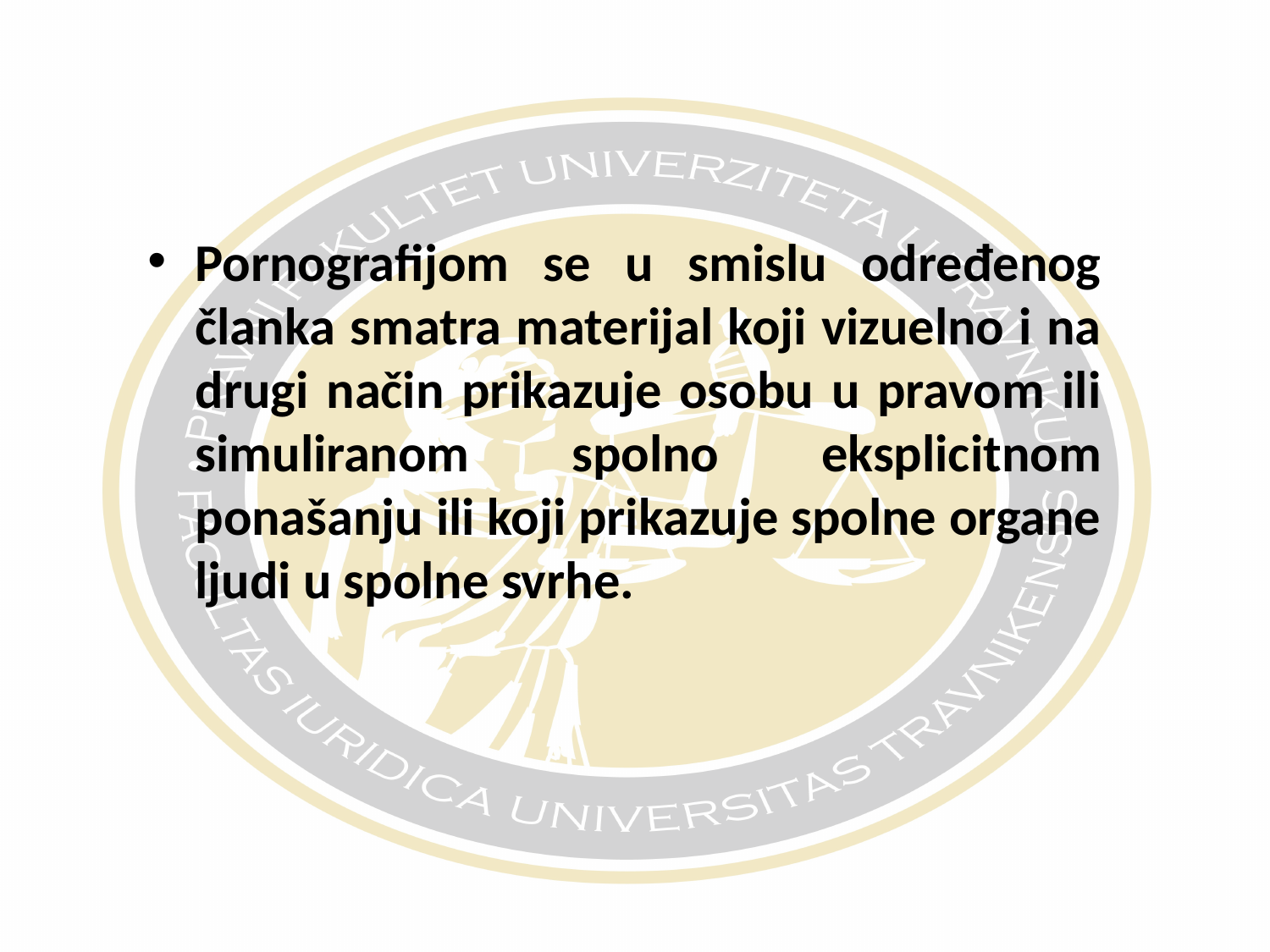

#
Pornografijom se u smislu određenog članka smatra materijal koji vizuelno i na drugi način prikazuje osobu u pravom ili simuliranom spolno eksplicitnom ponašanju ili koji prikazuje spolne organe ljudi u spolne svrhe.